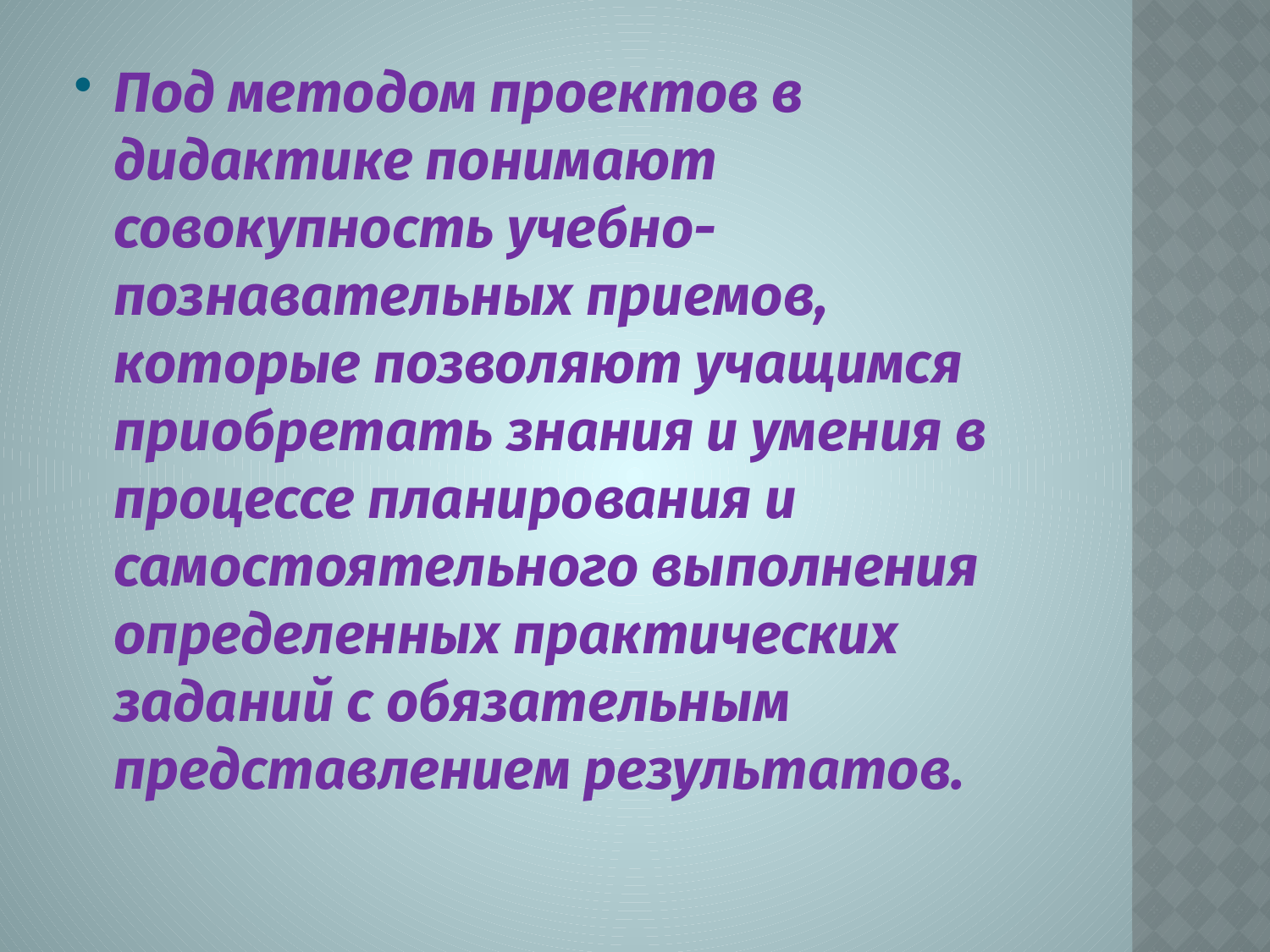

Под методом проектов в дидактике понимают совокупность учебно-познавательных приемов, которые позволяют учащимся приобретать знания и умения в процессе планирования и самостоятельного выполнения определенных практических заданий с обязательным представлением результатов.